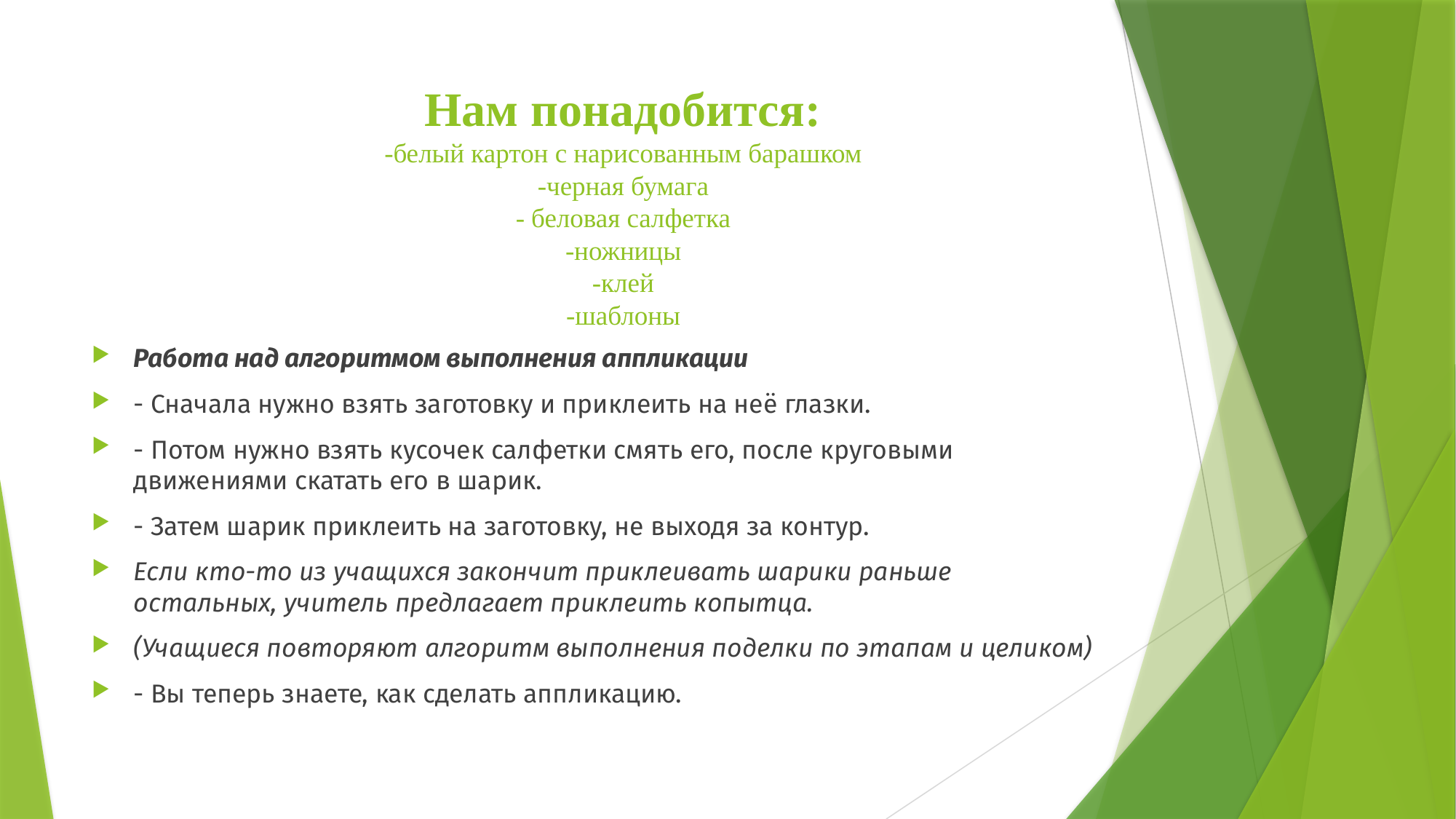

# Нам понадобится: -белый картон с нарисованным барашком -черная бумага - беловая салфетка -ножницы -клей -шаблоны
Работа над алгоритмом выполнения аппликации
- Сначала нужно взять заготовку и приклеить на неё глазки.
- Потом нужно взять кусочек салфетки смять его, после круговыми движениями скатать его в шарик.
- Затем шарик приклеить на заготовку, не выходя за контур.
Если кто-то из учащихся закончит приклеивать шарики раньше остальных, учитель предлагает приклеить копытца.
(Учащиеся повторяют алгоритм выполнения поделки по этапам и целиком)
- Вы теперь знаете, как сделать аппликацию.